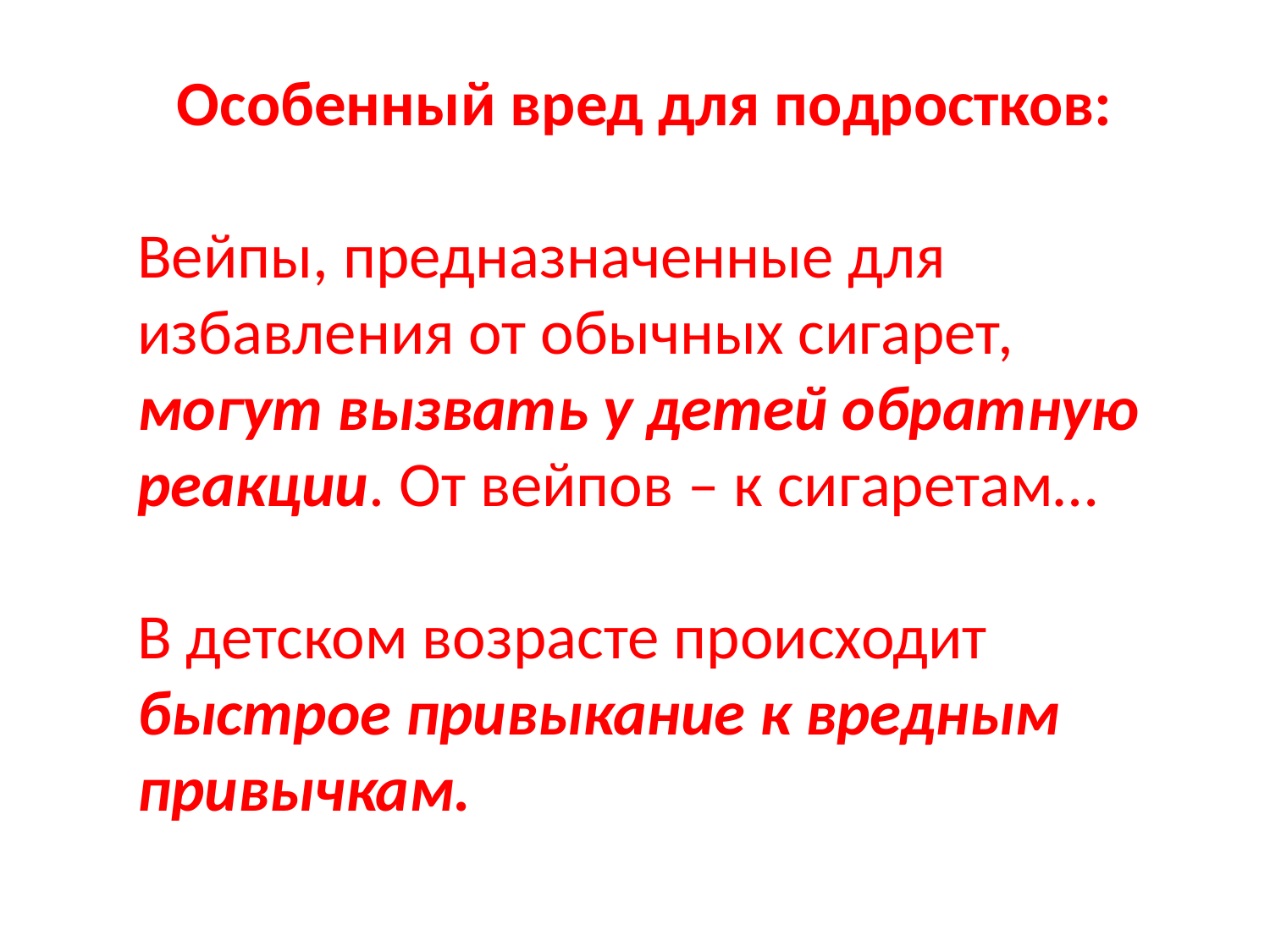

Особенный вред для подростков:

Вейпы, предназначенные для избавления от обычных сигарет, могут вызвать у детей обратную реакции. От вейпов – к сигаретам…

В детском возрасте происходит быстрое привыкание к вредным привычкам.